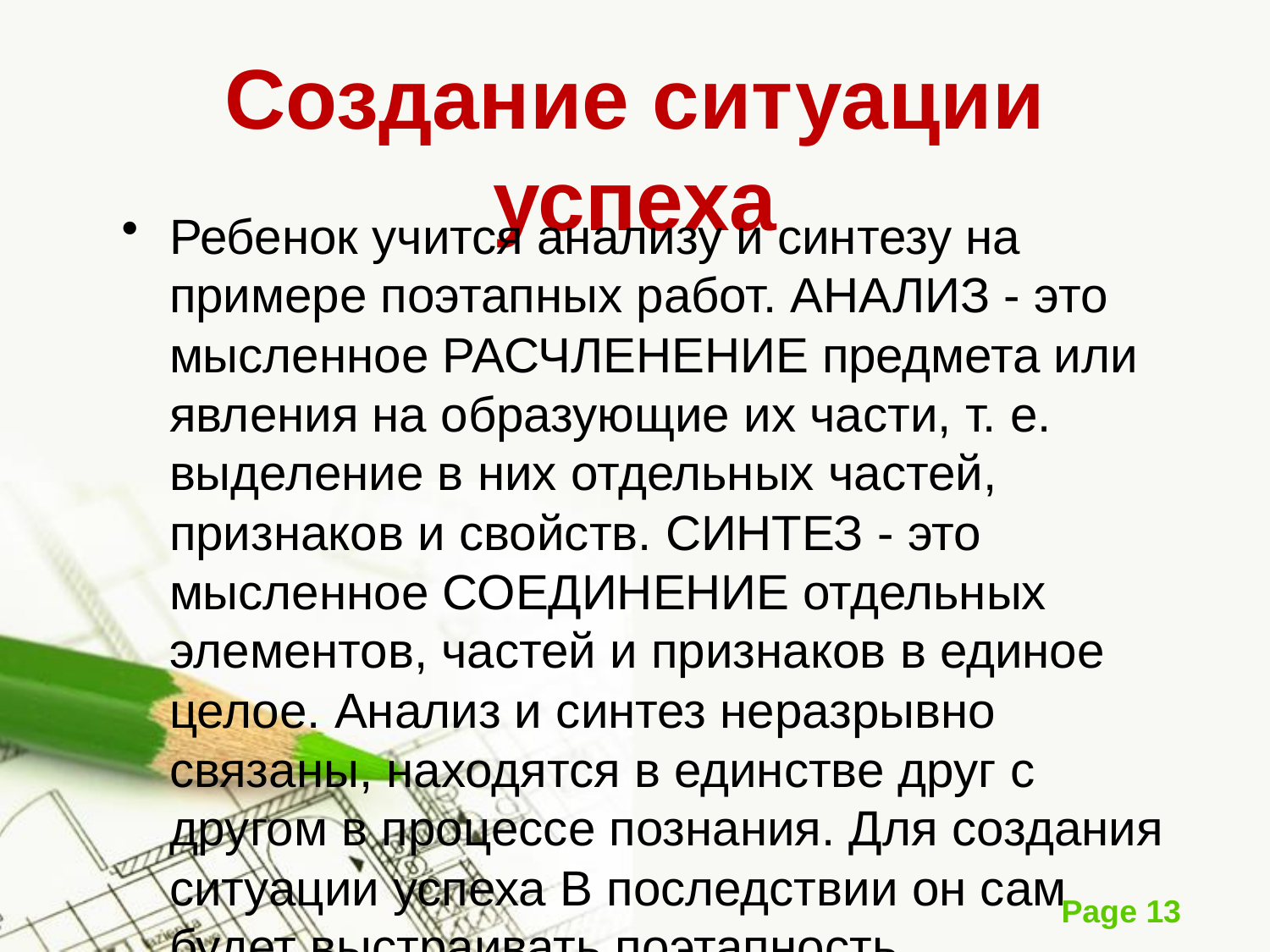

# Создание ситуации успеха
Ребенок учится анализу и синтезу на примере поэтапных работ. АНАЛИЗ - это мысленное РАСЧЛЕНЕНИЕ предмета или явления на образующие их части, т. е. выделение в них отдельных частей, признаков и свойств. СИНТЕЗ - это мысленное СОЕДИНЕНИЕ отдельных элементов, частей и признаков в единое целое. Анализ и синтез неразрывно связаны, находятся в единстве друг с другом в процессе познания. Для создания ситуации успеха В последствии он сам будет выстраивать поэтапность